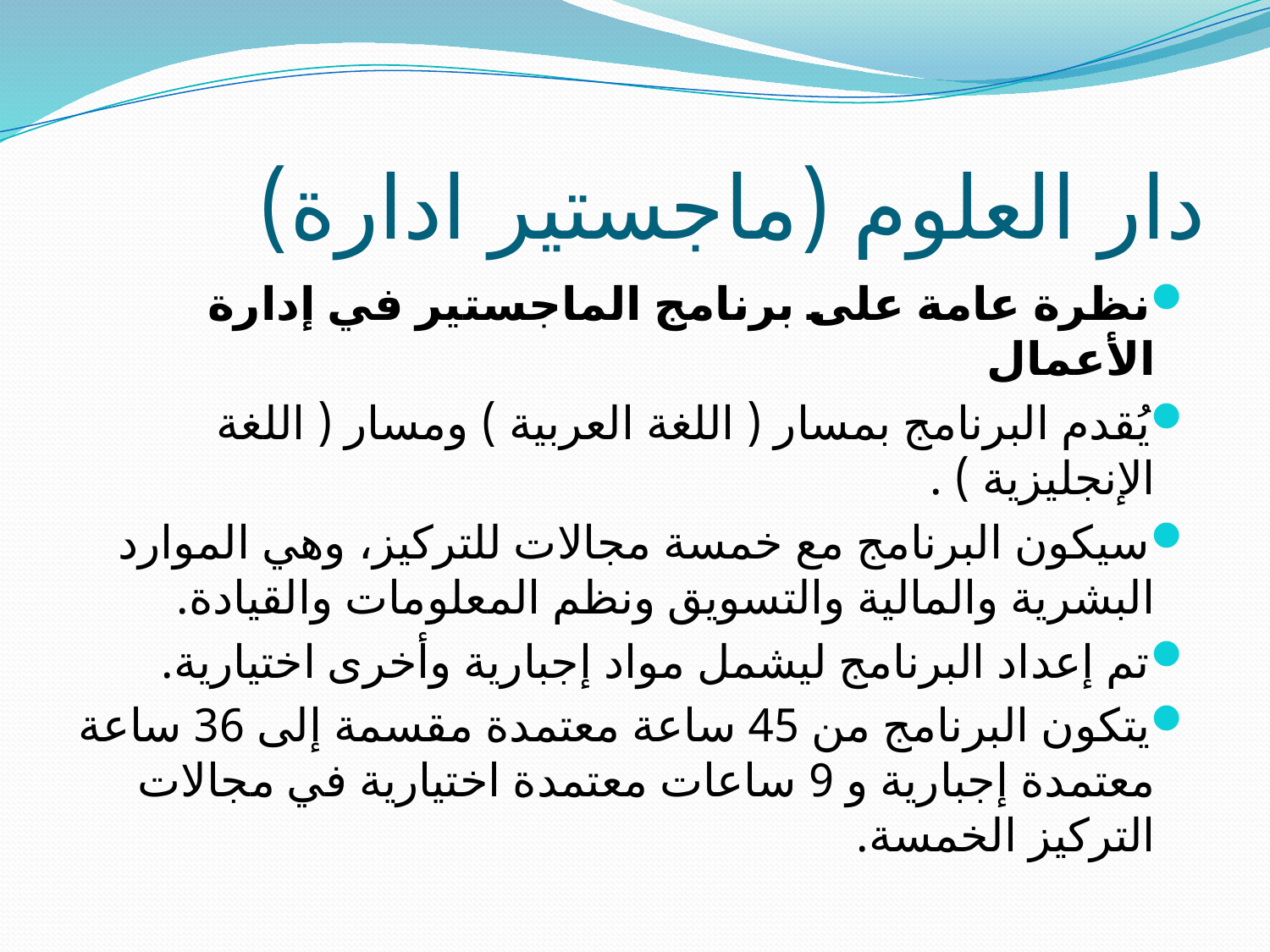

# دار العلوم (ماجستير ادارة)
نظرة عامة على برنامج الماجستير في إدارة الأعمال
يُقدم البرنامج بمسار ( اللغة العربية ) ومسار ( اللغة الإنجليزية ) .
سيكون البرنامج مع خمسة مجالات للتركيز، وهي الموارد البشرية والمالية والتسويق ونظم المعلومات والقيادة.
تم إعداد البرنامج ليشمل مواد إجبارية وأخرى اختيارية.
يتكون البرنامج من 45 ساعة معتمدة مقسمة إلى 36 ساعة معتمدة إجبارية و 9 ساعات معتمدة اختيارية في مجالات التركيز الخمسة.